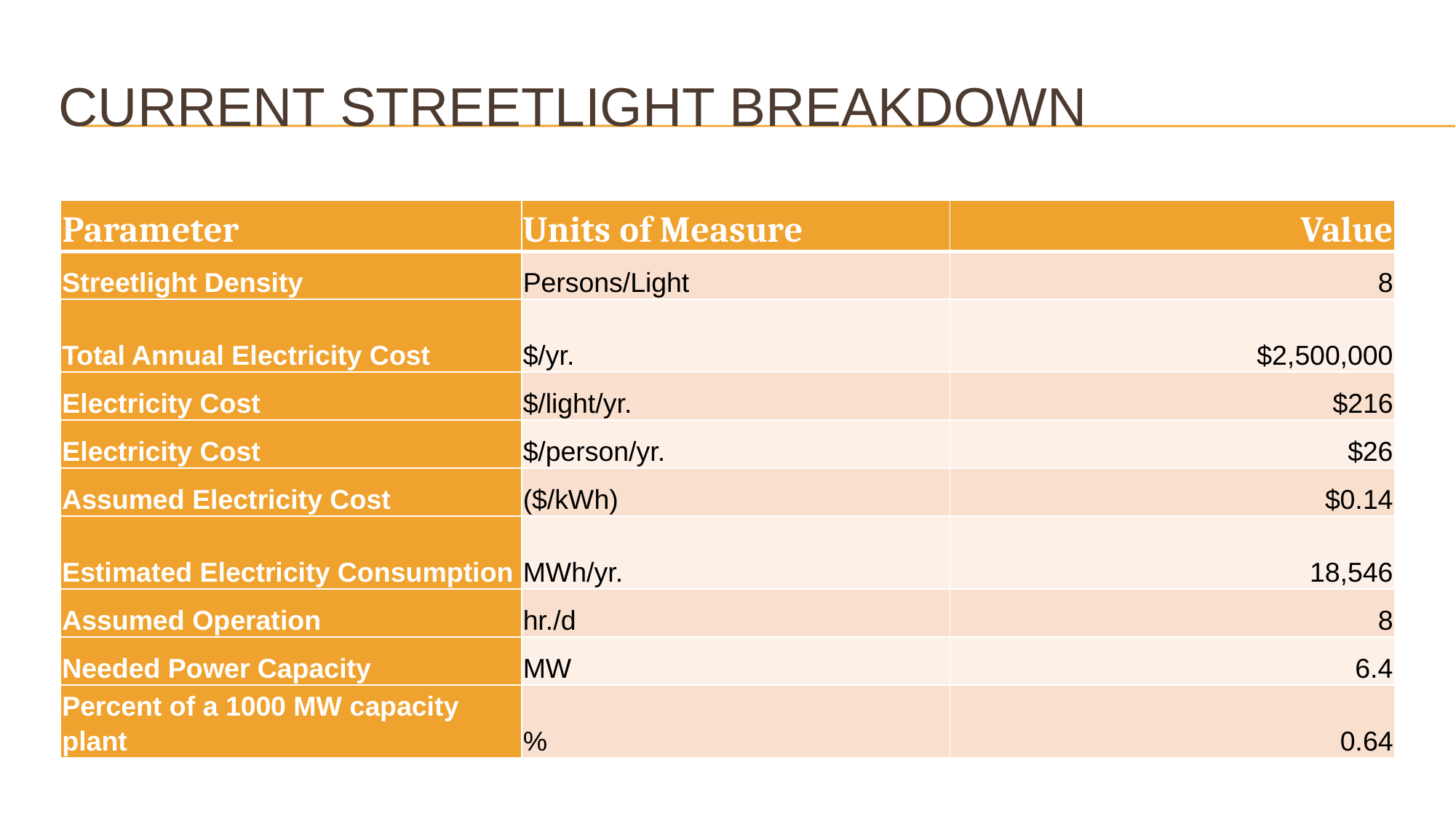

# Current Streetlight Breakdown
| Parameter | Units of Measure | Value |
| --- | --- | --- |
| Streetlight Density | Persons/Light | 8 |
| Total Annual Electricity Cost | $/yr. | $2,500,000 |
| Electricity Cost | $/light/yr. | $216 |
| Electricity Cost | $/person/yr. | $26 |
| Assumed Electricity Cost | ($/kWh) | $0.14 |
| Estimated Electricity Consumption | MWh/yr. | 18,546 |
| Assumed Operation | hr./d | 8 |
| Needed Power Capacity | MW | 6.4 |
| Percent of a 1000 MW capacity plant | % | 0.64 |